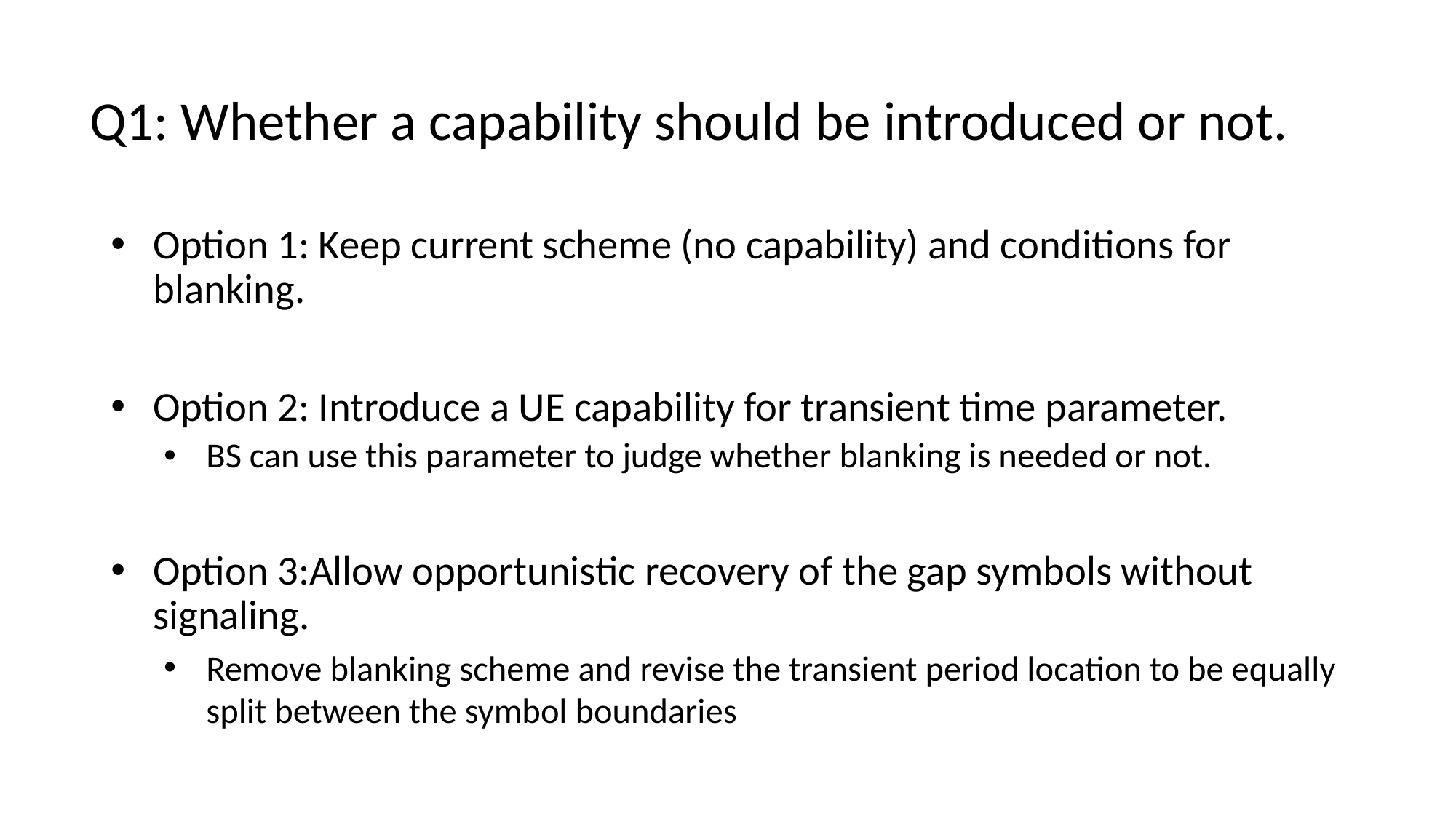

# Q1: Whether a capability should be introduced or not.
Option 1: Keep current scheme (no capability) and conditions for blanking.

Option 2: Introduce a UE capability for transient time parameter.
BS can use this parameter to judge whether blanking is needed or not.

Option 3:Allow opportunistic recovery of the gap symbols without signaling.
Remove blanking scheme and revise the transient period location to be equally split between the symbol boundaries